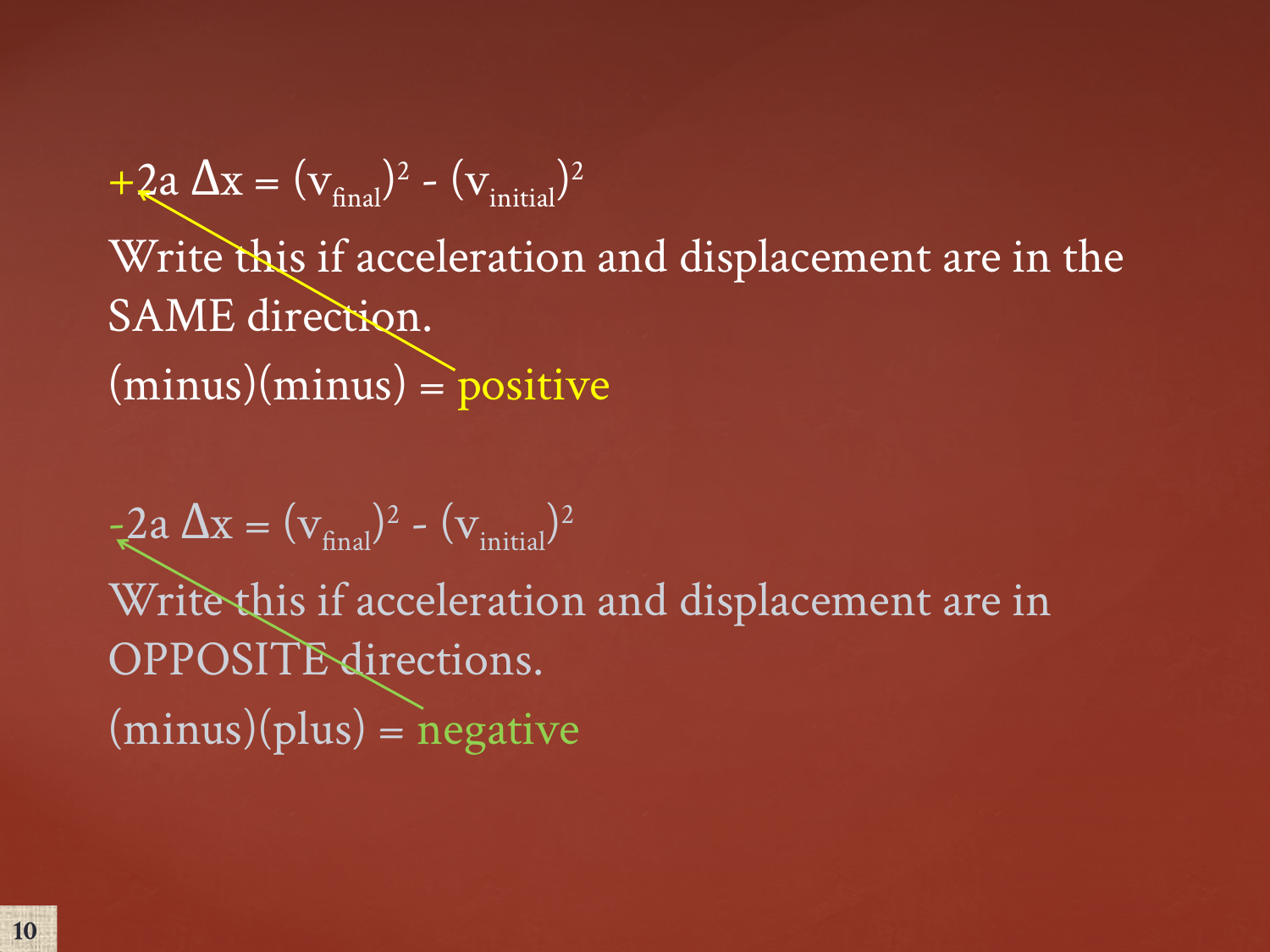

+2a Δx = (vfinal)2 - (vinitial)2
Write this if acceleration and displacement are in the SAME direction.
(minus)(minus) = positive

-2a Δx = (vfinal)2 - (vinitial)2
Write this if acceleration and displacement are in OPPOSITE directions.
(minus)(plus) = negative
10